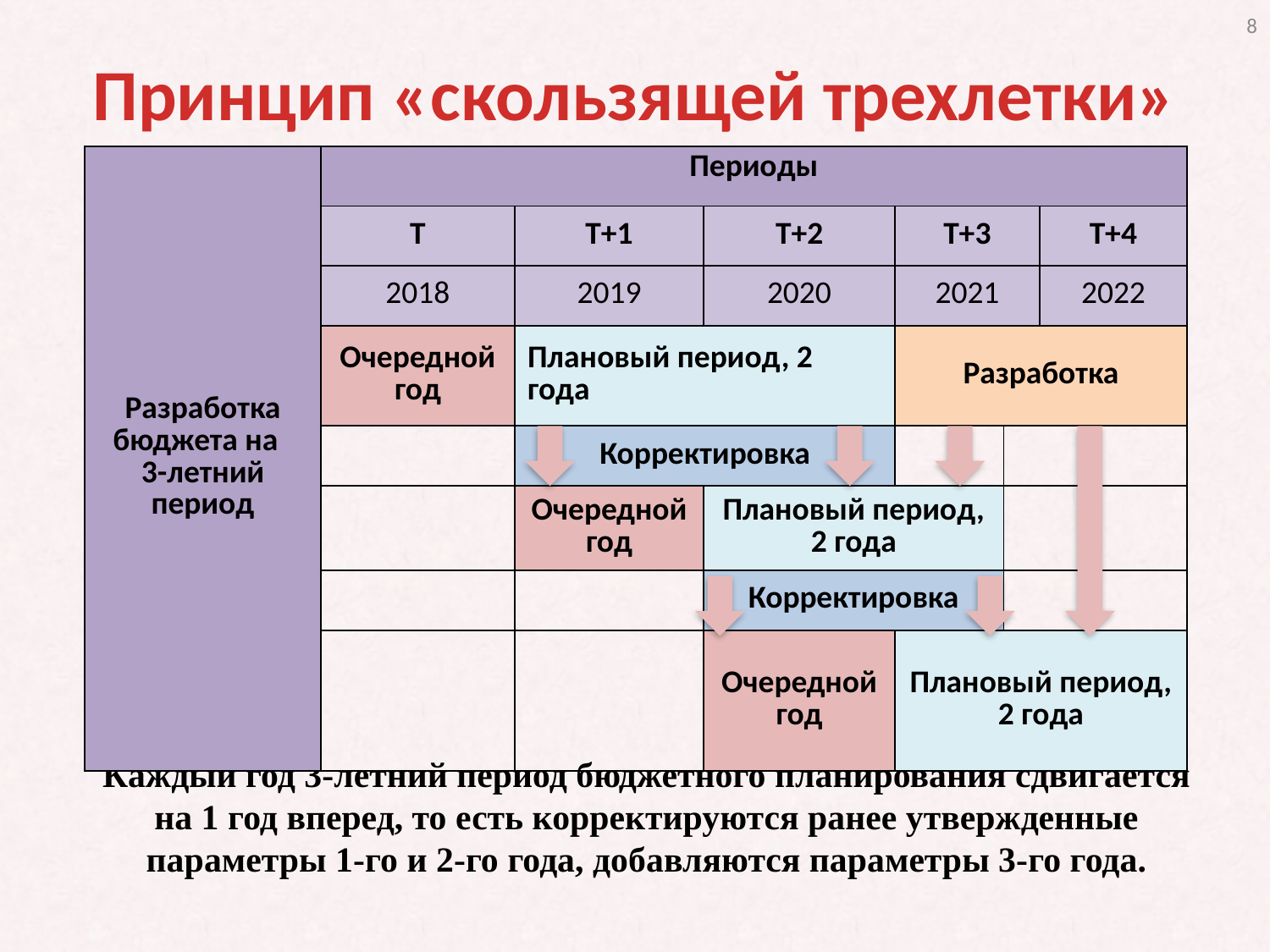

8
# Принцип «скользящей трехлетки»
| Разработка бюджета на 3-летний период | Периоды |  |  |  |  |  |
| --- | --- | --- | --- | --- | --- | --- |
|  | Т | Т+1 | Т+2 | Т+3 |  | Т+4 |
|  | 2018 | 2019 | 2020 | 2021 |  | 2022 |
|  | Очередной год | Плановый период, 2 года |  | Разработка |  |  |
|  |  | Корректировка |  |  |  |  |
|  |  | Очередной год | Плановый период, 2 года |  |  |  |
|  |  |  | Корректировка |  |  |  |
|  |  |  | Очередной год | Плановый период, 2 года |  |  |

Каждый год 3-летний период бюджетного планирования сдвигается на 1 год вперед, то есть корректируются ранее утвержденные параметры 1-го и 2-го года, добавляются параметры 3-го года.